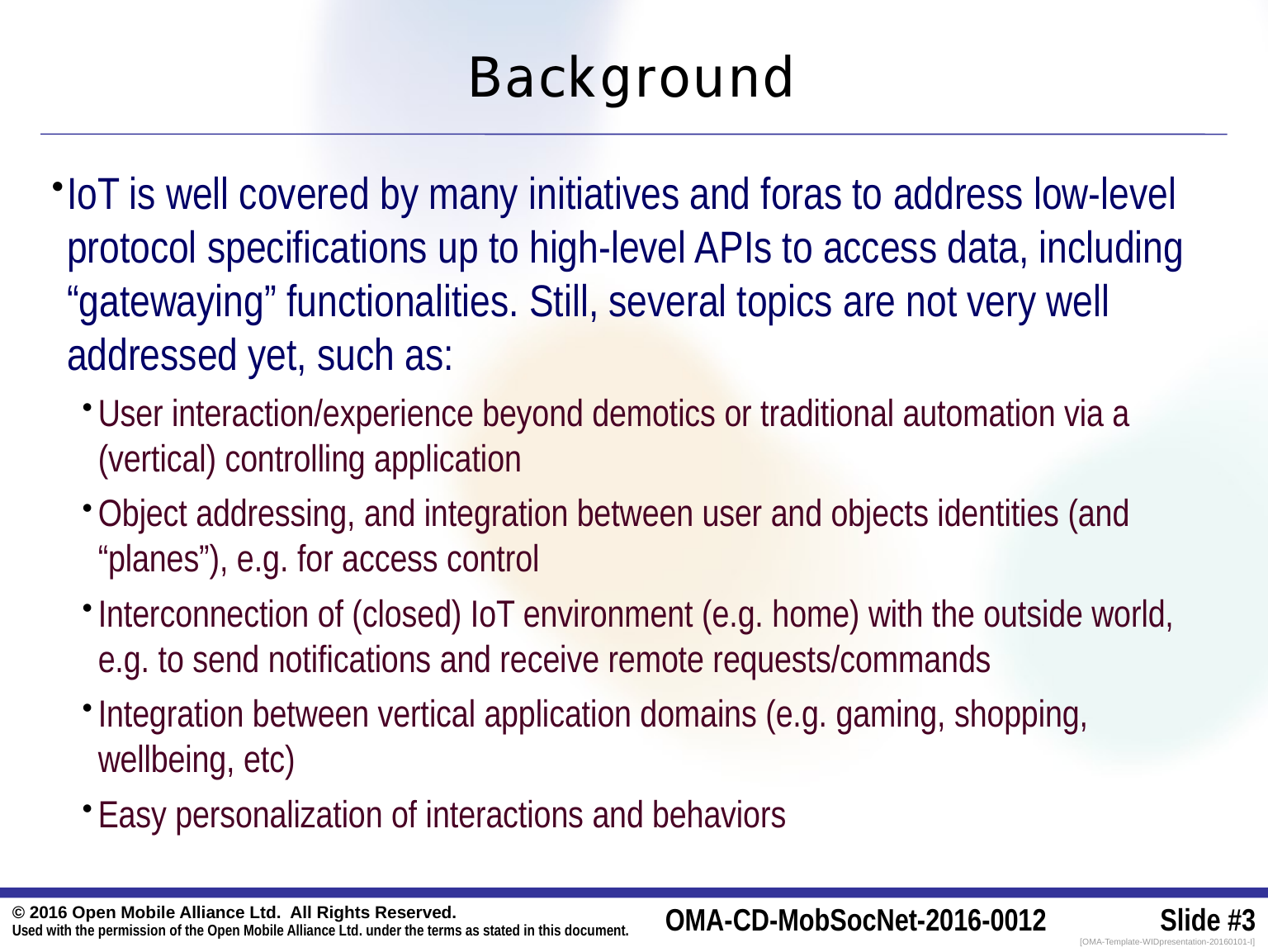

# Background
IoT is well covered by many initiatives and foras to address low-level protocol specifications up to high-level APIs to access data, including “gatewaying” functionalities. Still, several topics are not very well addressed yet, such as:
User interaction/experience beyond demotics or traditional automation via a (vertical) controlling application
Object addressing, and integration between user and objects identities (and “planes”), e.g. for access control
Interconnection of (closed) IoT environment (e.g. home) with the outside world, e.g. to send notifications and receive remote requests/commands
Integration between vertical application domains (e.g. gaming, shopping, wellbeing, etc)
Easy personalization of interactions and behaviors